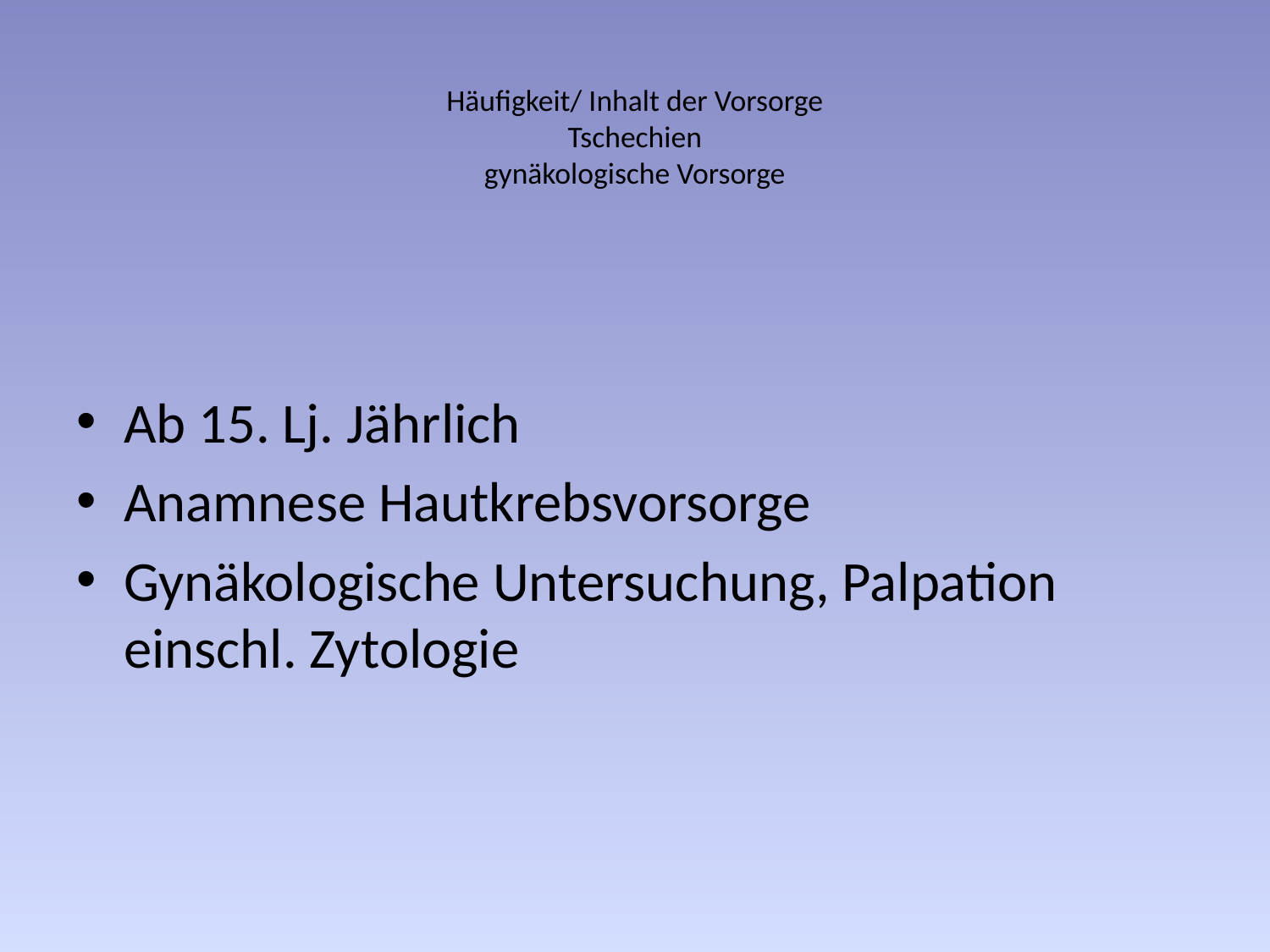

# Häufigkeit/ Inhalt der Vorsorge Tschechien gynäkologische Vorsorge

Ab 15. Lj. Jährlich
Anamnese Hautkrebsvorsorge
Gynäkologische Untersuchung, Palpation einschl. Zytologie